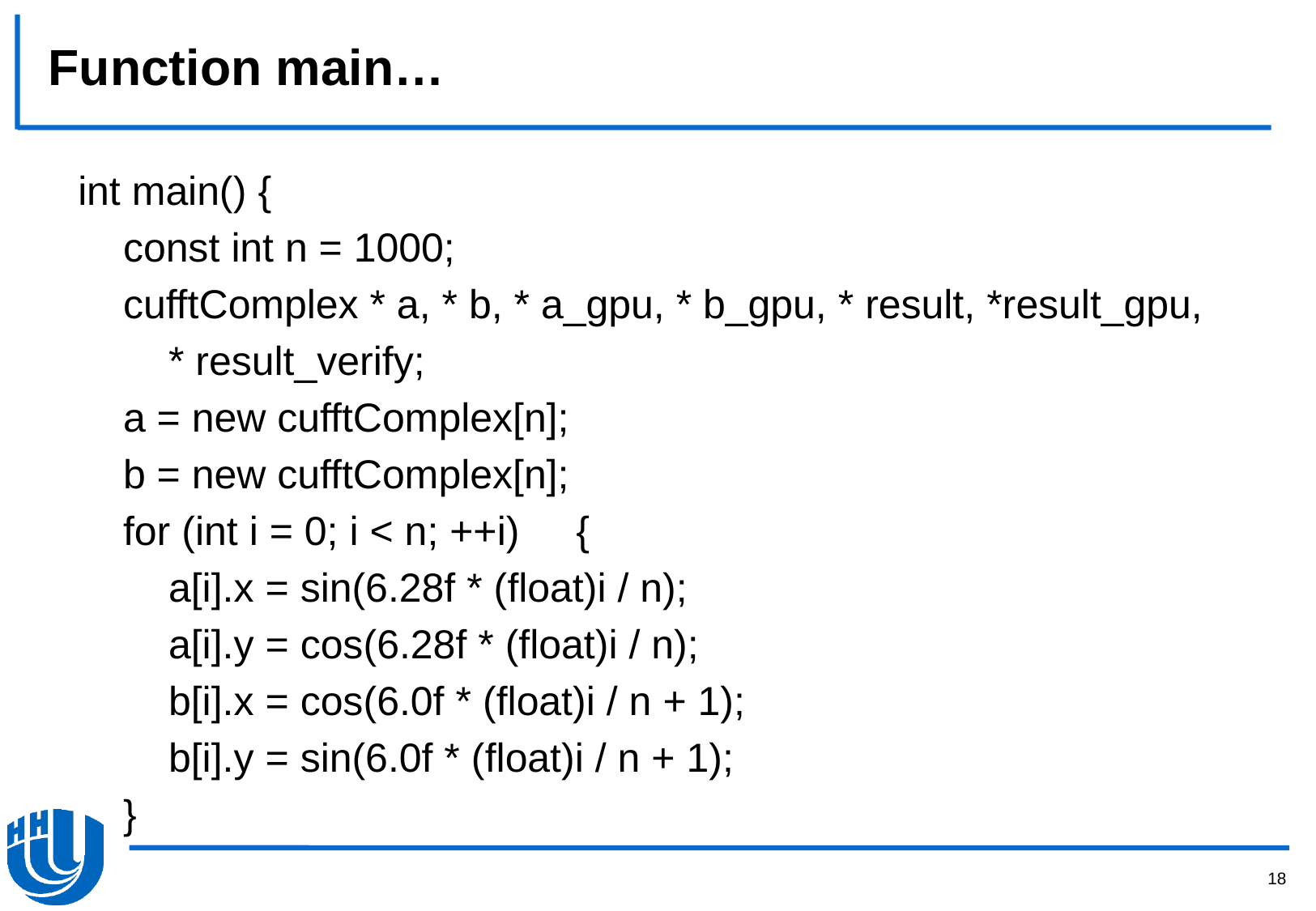

# Function main…
int main() {
    const int n = 1000;
    cufftComplex * a, * b, * a_gpu, * b_gpu, * result, *result_gpu,
        * result_verify;
    a = new cufftComplex[n];
    b = new cufftComplex[n];
    for (int i = 0; i < n; ++i)     {
        a[i].x = sin(6.28f * (float)i / n);
        a[i].y = cos(6.28f * (float)i / n);
        b[i].x = cos(6.0f * (float)i / n + 1);
        b[i].y = sin(6.0f * (float)i / n + 1);
    }
18